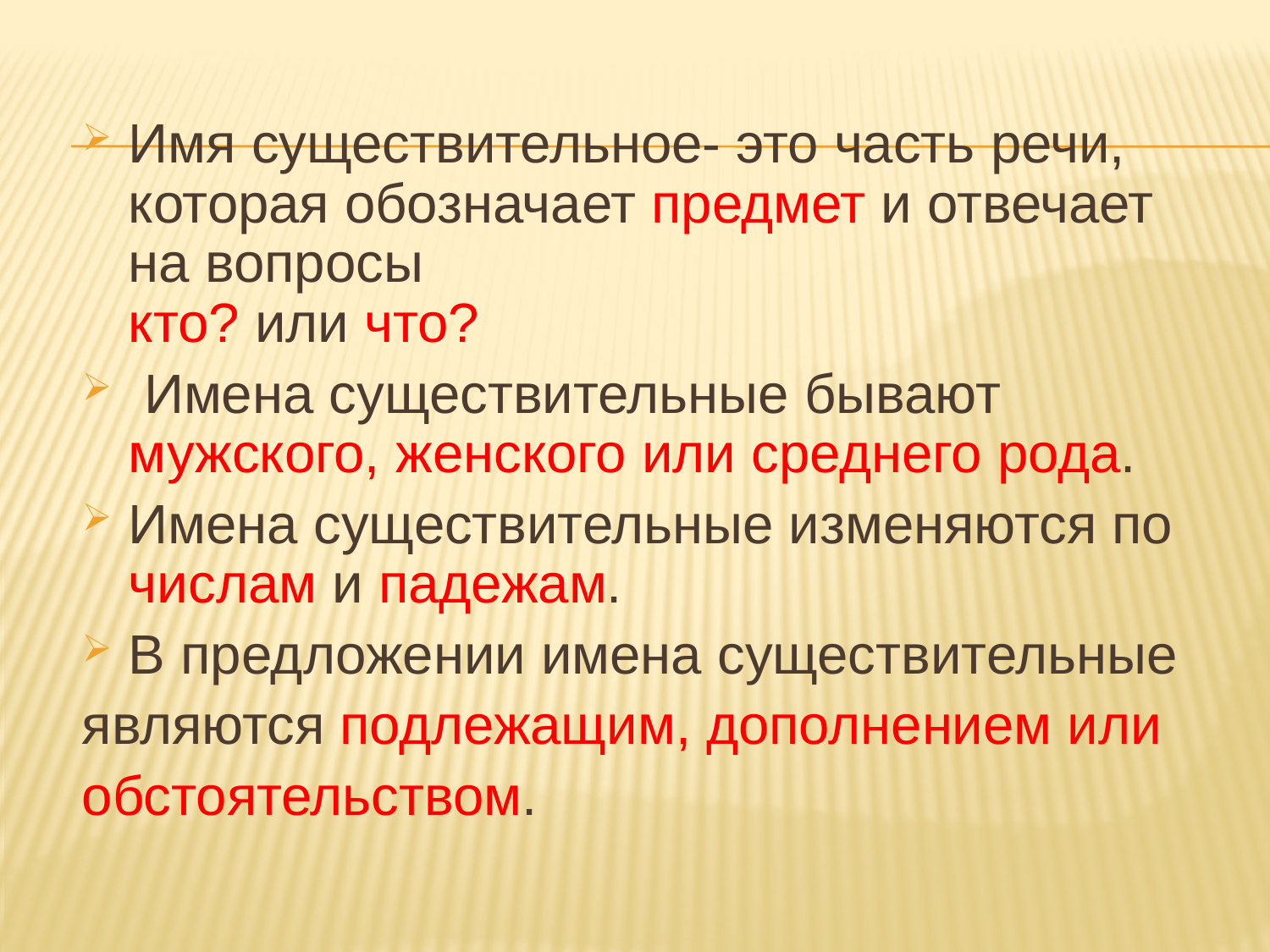

#
Имя существительное- это часть речи, которая обозначает предмет и отвечает на вопросы
кто? или что?
 Имена существительные бывают мужского, женского или среднего рода.
Имена существительные изменяются по числам и падежам.
В предложении имена существительные
являются подлежащим, дополнением или
обстоятельством.